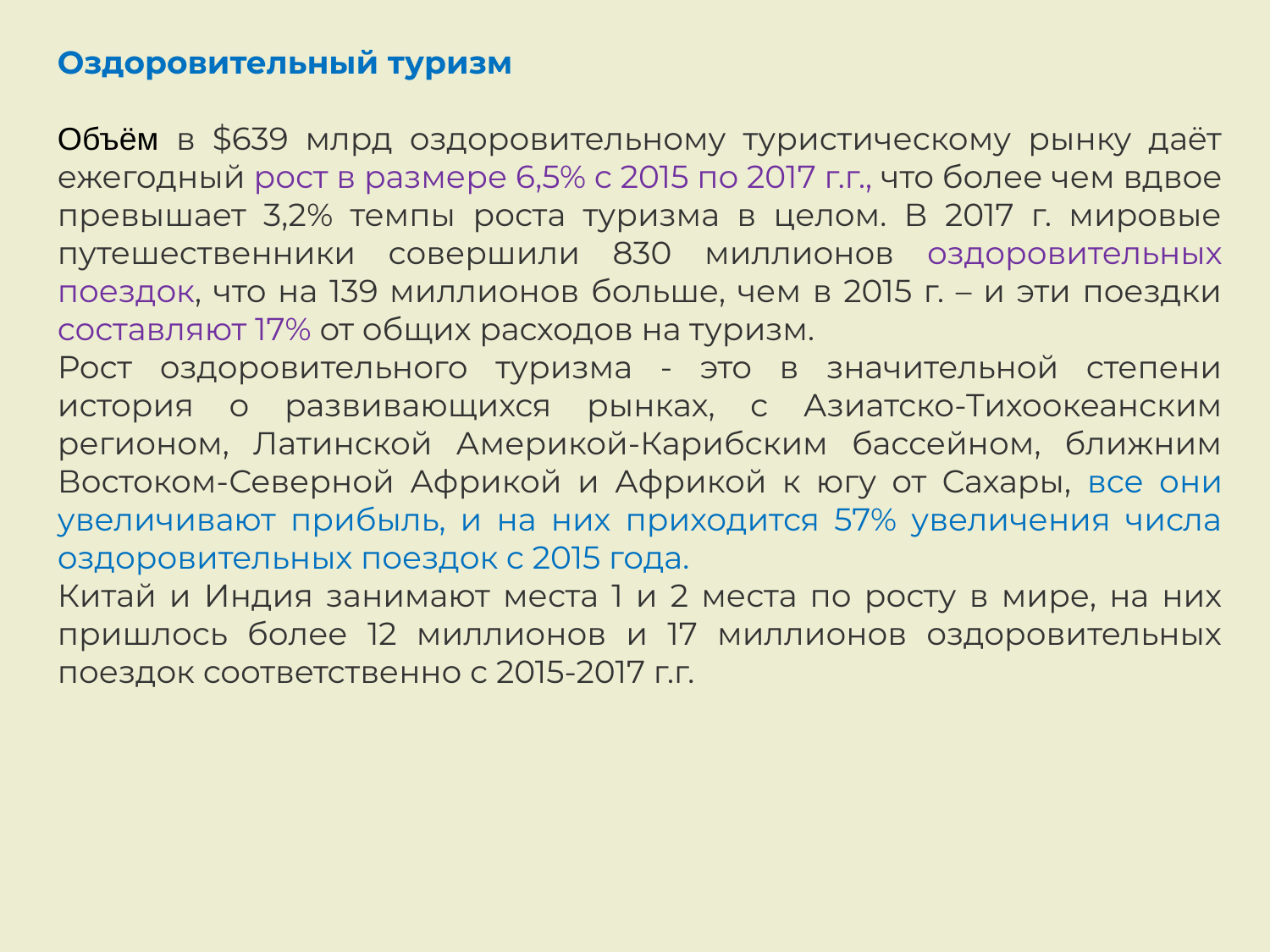

Оздоровительный туризм
Объём в $639 млрд оздоровительному туристическому рынку даёт ежегодный рост в размере 6,5% с 2015 по 2017 г.г., что более чем вдвое превышает 3,2% темпы роста туризма в целом. В 2017 г. мировые путешественники совершили 830 миллионов оздоровительных поездок, что на 139 миллионов больше, чем в 2015 г. – и эти поездки составляют 17% от общих расходов на туризм.
Рост оздоровительного туризма - это в значительной степени история о развивающихся рынках, с Азиатско-Тихоокеанским регионом, Латинской Америкой-Карибским бассейном, ближним Востоком-Северной Африкой и Африкой к югу от Сахары, все они увеличивают прибыль, и на них приходится 57% увеличения числа оздоровительных поездок с 2015 года.
Китай и Индия занимают места 1 и 2 места по росту в мире, на них пришлось более 12 миллионов и 17 миллионов оздоровительных поездок соответственно с 2015-2017 г.г.